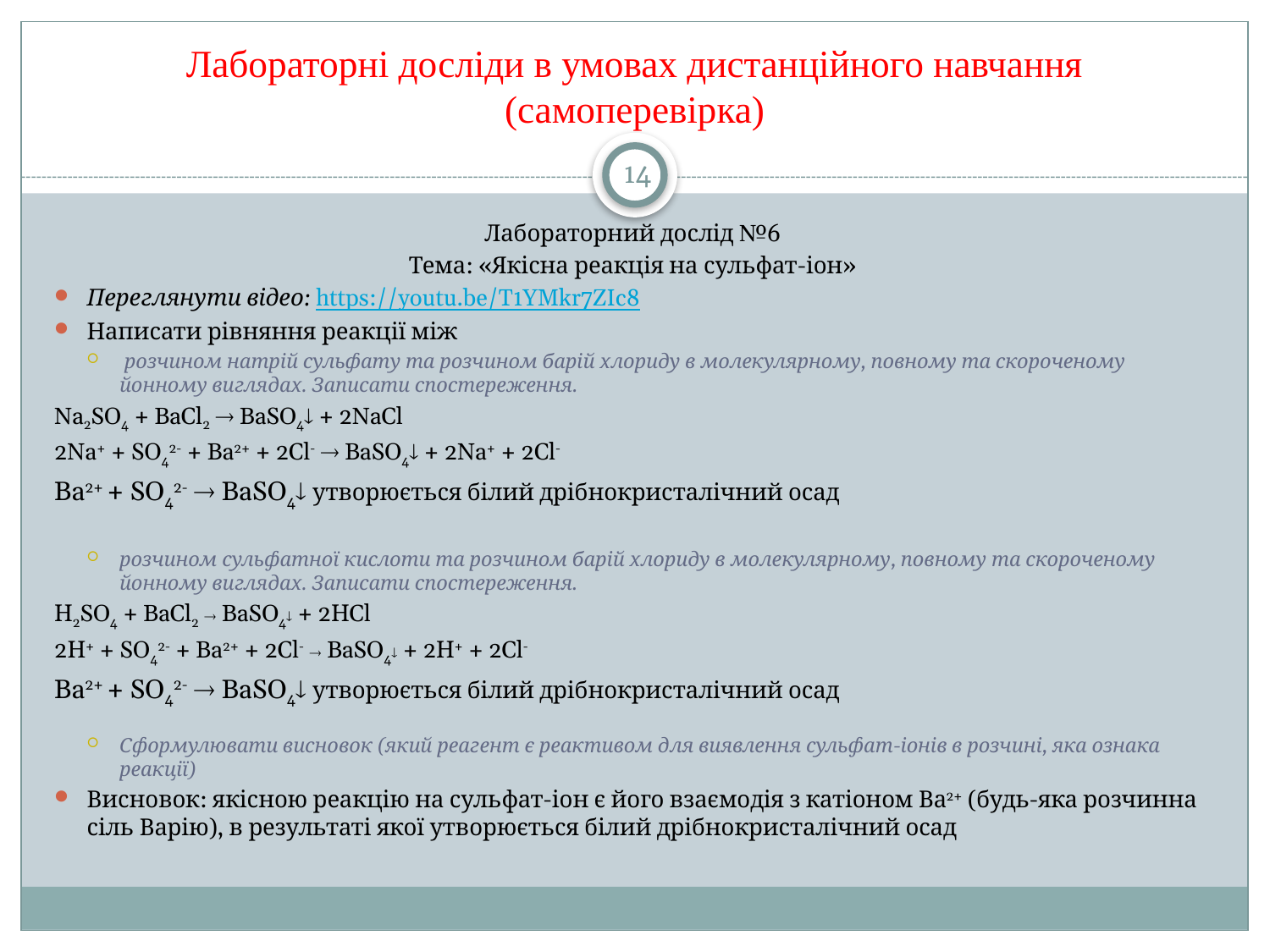

# Лабораторні досліди в умовах дистанційного навчання (самоперевірка)
14
Лабораторний дослід №6
Тема: «Якісна реакція на сульфат-іон»
Переглянути відео: https://youtu.be/T1YMkr7ZIc8
Написати рівняння реакції між
 розчином натрій сульфату та розчином барій хлориду в молекулярному, повному та скороченому йонному виглядах. Записати спостереження.
Na2SO4 + BaCl2 → BaSO4↓ + 2NaCl
2Na+ + SO42- + Ba2+ + 2Cl- → BaSO4↓ + 2Na+ + 2Cl-
Ba2+ + SO42- → BaSO4↓ утворюється білий дрібнокристалічний осад

розчином сульфатної кислоти та розчином барій хлориду в молекулярному, повному та скороченому йонному виглядах. Записати спостереження.
Н2SO4 + BaCl2 → BaSO4↓ + 2НCl
2Н+ + SO42- + Ba2+ + 2Cl- → BaSO4↓ + 2Н+ + 2Cl-
Ba2+ + SO42- → BaSO4↓ утворюється білий дрібнокристалічний осад

Сформулювати висновок (який реагент є реактивом для виявлення сульфат-іонів в розчині, яка ознака реакції)
Висновок: якісною реакцію на сульфат-іон є його взаємодія з катіоном Ва2+ (будь-яка розчинна сіль Варію), в результаті якої утворюється білий дрібнокристалічний осад